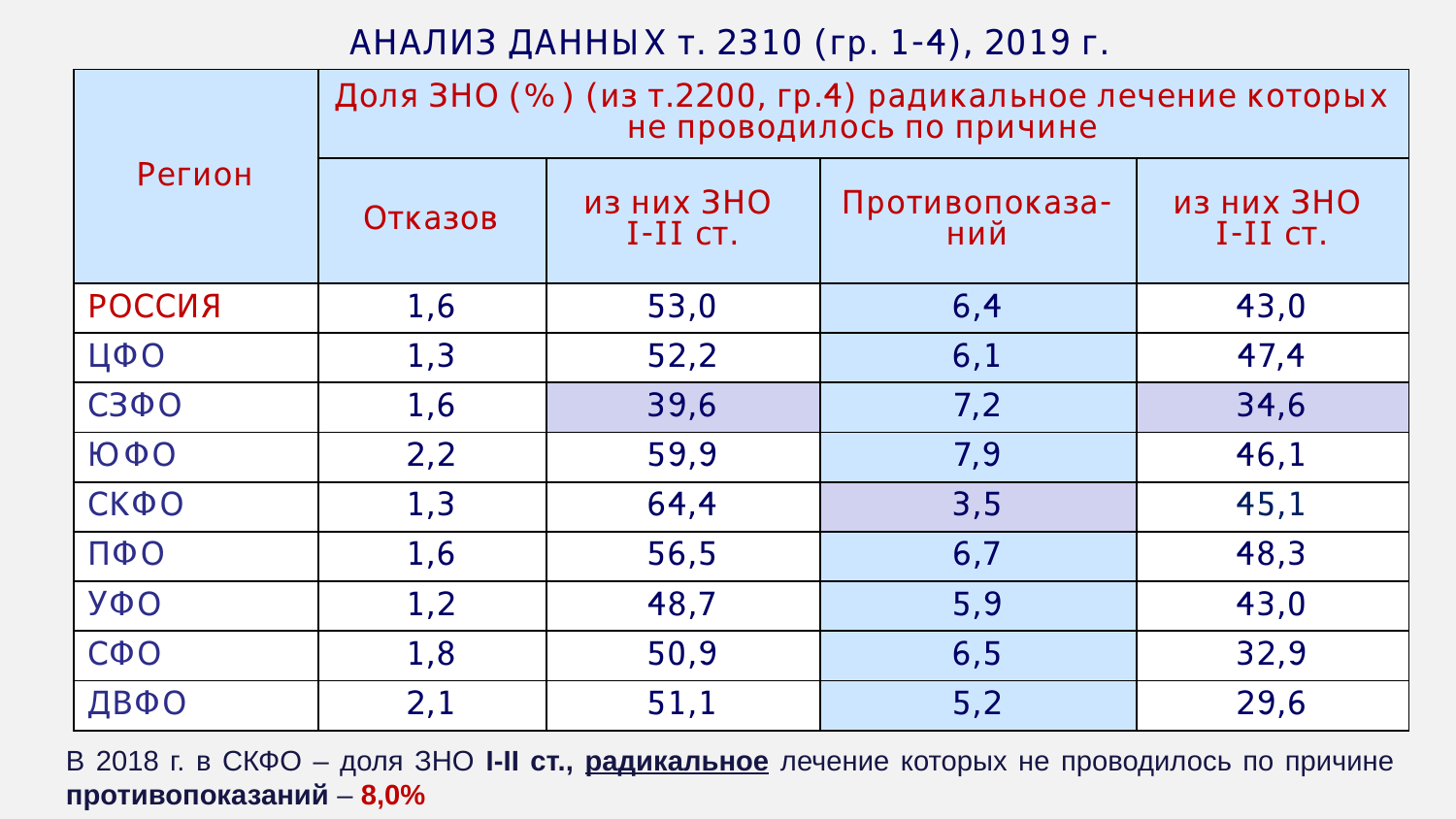

АНАЛИЗ ДАННЫХ т. 2310 (гр. 1-4), 2019 г.
| Регион | Доля ЗНО (%) (из т.2200, гр.4) радикальное лечение которых не проводилось по причине |  |  |  |
| --- | --- | --- | --- | --- |
|  | Отказов | из них ЗНО I-II ст. | Противопоказа-ний | из них ЗНО I-II ст. |
| РОССИЯ | 1,6 | 53,0 | 6,4 | 43,0 |
| ЦФО | 1,3 | 52,2 | 6,1 | 47,4 |
| СЗФО | 1,6 | 39,6 | 7,2 | 34,6 |
| ЮФО | 2,2 | 59,9 | 7,9 | 46,1 |
| СКФО | 1,3 | 64,4 | 3,5 | 45,1 |
| ПФО | 1,6 | 56,5 | 6,7 | 48,3 |
| УФО | 1,2 | 48,7 | 5,9 | 43,0 |
| СФО | 1,8 | 50,9 | 6,5 | 32,9 |
| ДВФО | 2,1 | 51,1 | 5,2 | 29,6 |
В 2018 г. в СКФО – доля ЗНО I-II ст., радикальное лечение которых не проводилось по причине противопоказаний – 8,0%